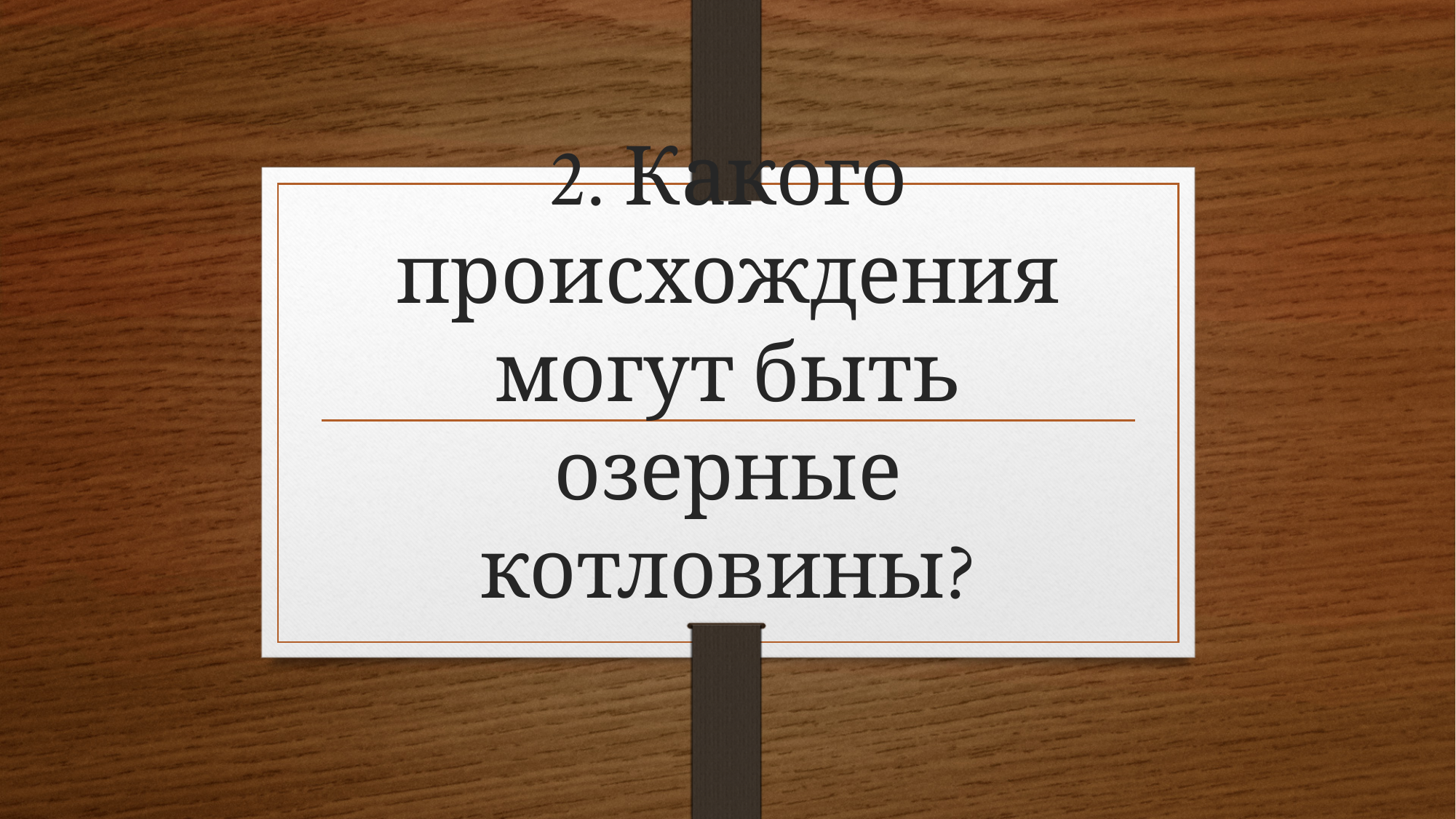

# 2. Какого происхождения могут быть озерные котловины?